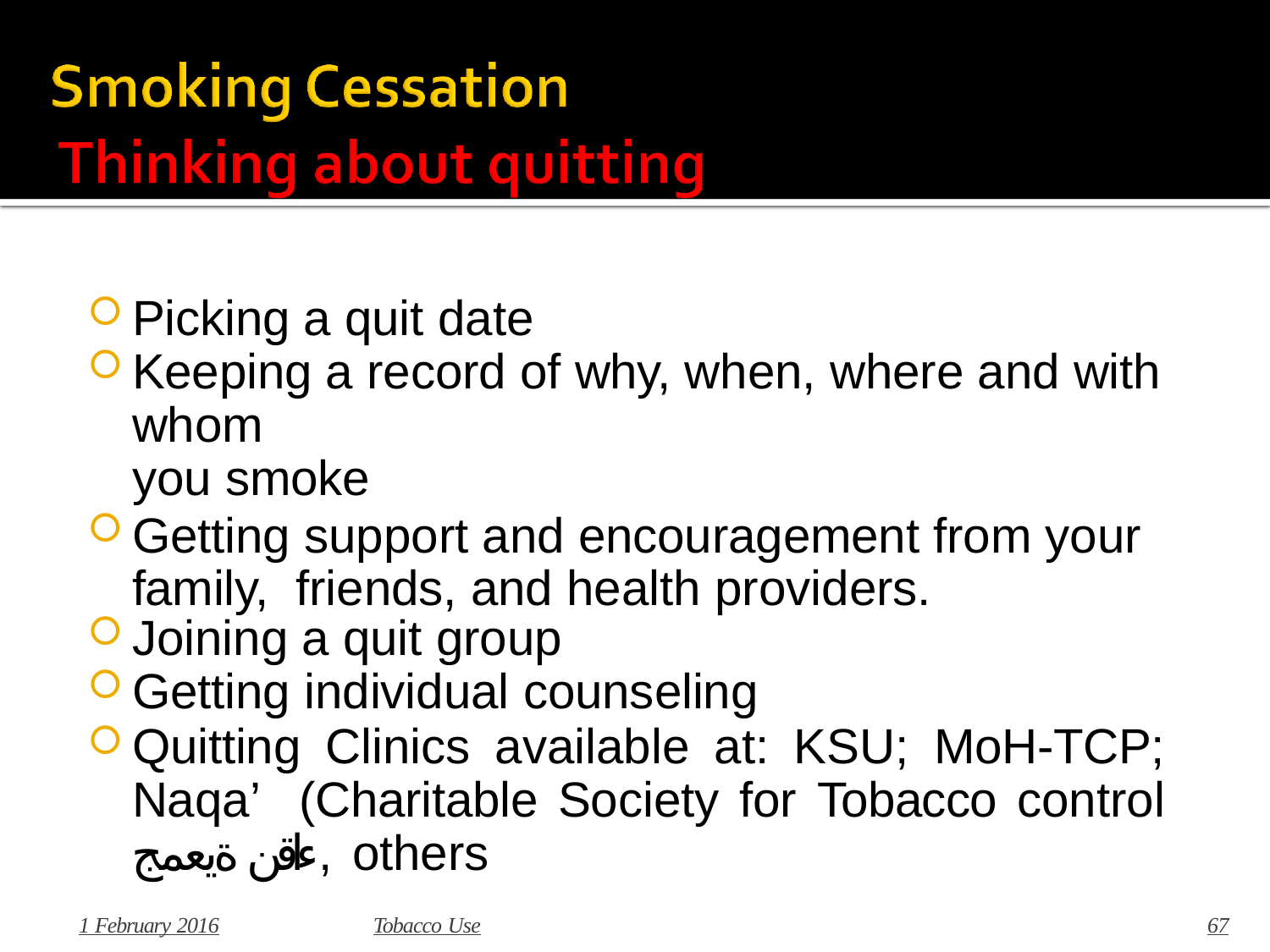

# Picking a quit date
Keeping a record of why, when, where and with whom
you smoke
Getting support and encouragement from your family,  friends, and health providers.
Joining a quit group
Getting individual counseling
Quitting Clinics available at: KSU; MoH-TCP; Naqa’  (Charitable Society for Tobacco control ءاقن ةيعمج,  others
1 February 2016
Tobacco Use
67